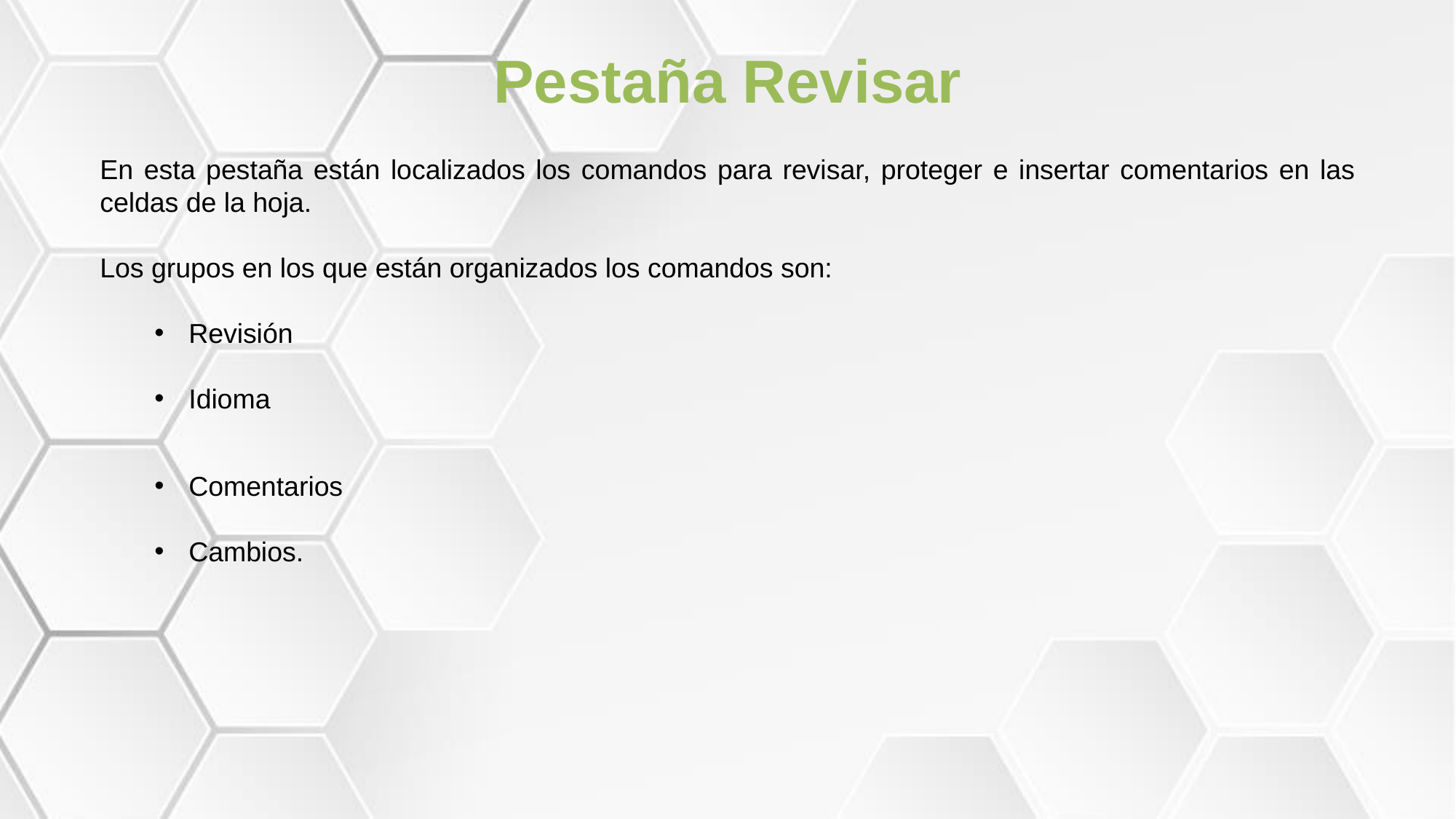

# Pestaña Revisar
En esta pestaña están localizados los comandos para revisar, proteger e insertar comentarios en las celdas de la hoja.

Los grupos en los que están organizados los comandos son:

Revisión

Idioma

Comentarios

Cambios.